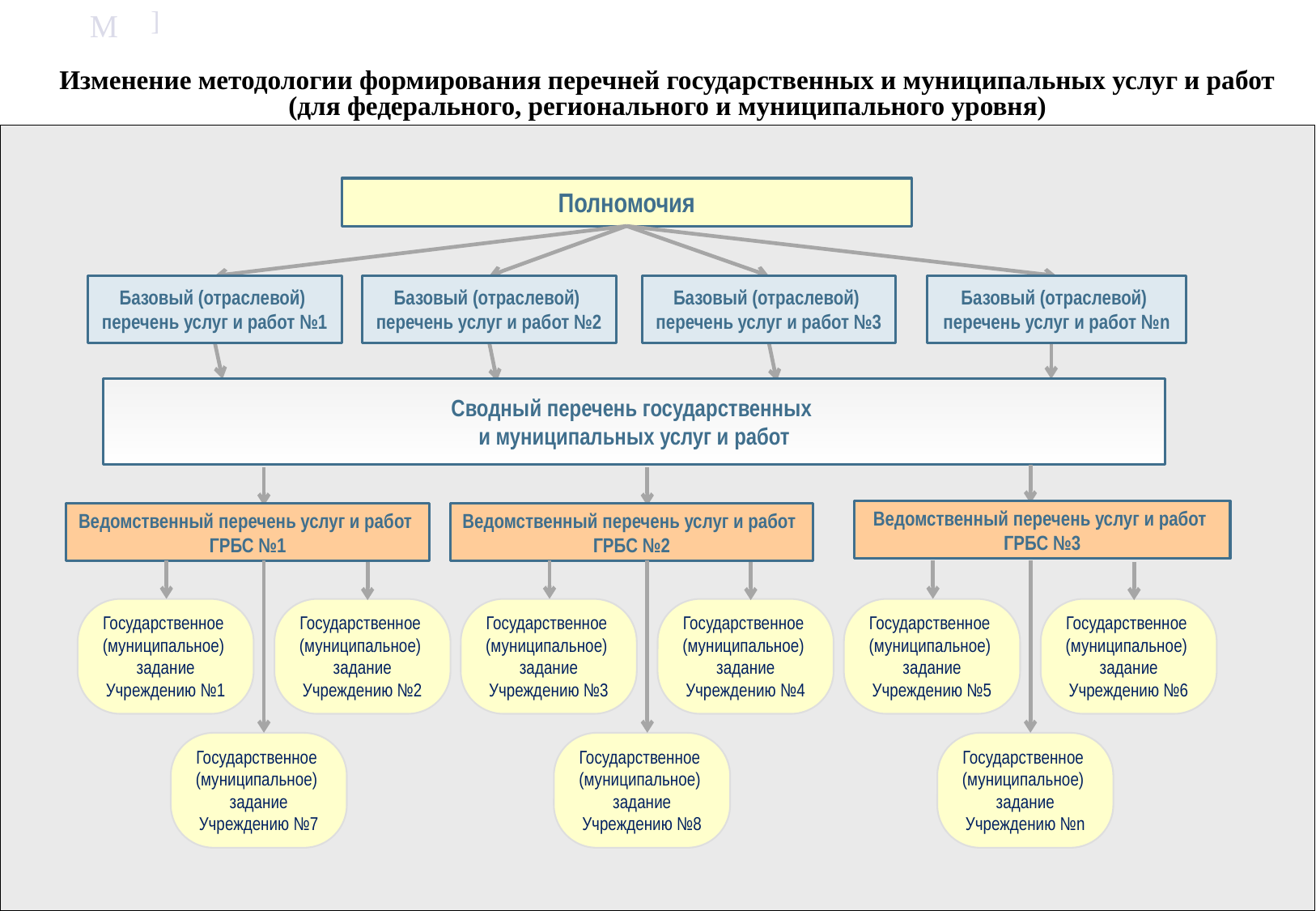

Изменение методологии формирования перечней государственных и муниципальных услуг и работ (для федерального, регионального и муниципального уровня)

Полномочия
Базовый (отраслевой)
перечень услуг и работ №1
Базовый (отраслевой)
перечень услуг и работ №2
Базовый (отраслевой)
перечень услуг и работ №3
Базовый (отраслевой)
перечень услуг и работ №n
Сводный перечень государственных
и муниципальных услуг и работ
Ведомственный перечень услуг и работ
ГРБС №3
Ведомственный перечень услуг и работ
ГРБС №1
Ведомственный перечень услуг и работ
ГРБС №2
Государственное
(муниципальное)
задание
Учреждению №1
Государственное
(муниципальное)
задание
Учреждению №2
Государственное
(муниципальное)
задание
Учреждению №3
Государственное
(муниципальное)
задание
Учреждению №4
Государственное
(муниципальное)
задание
Учреждению №5
Государственное
(муниципальное)
задание
Учреждению №6
Государственное
(муниципальное)
задание
Учреждению №7
Государственное
(муниципальное)
задание
Учреждению №8
Государственное
(муниципальное)
задание
Учреждению №n